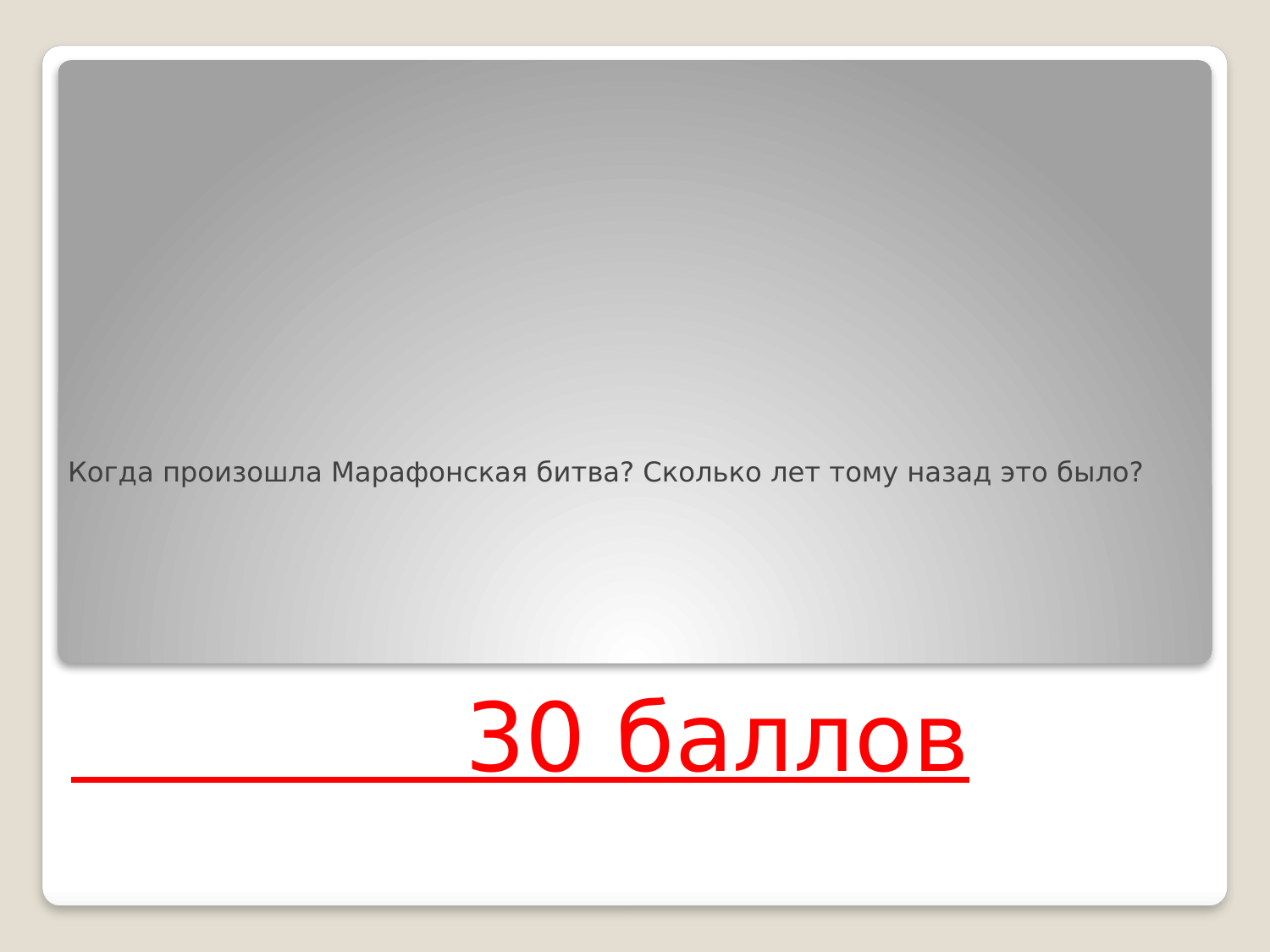

# Когда произошла Марафонская битва? Сколько лет тому назад это было?
             30 баллов